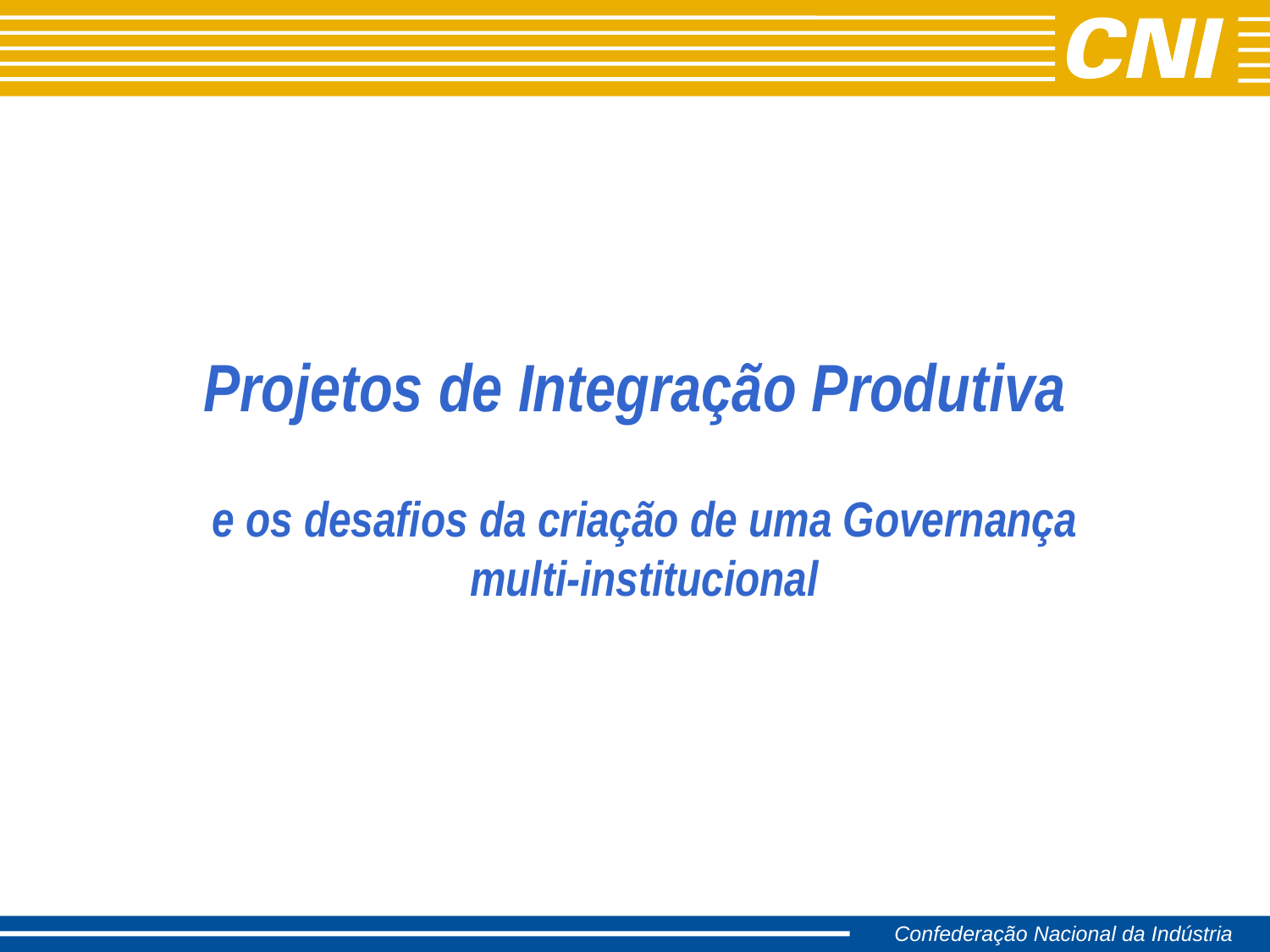

# Projetos de Integração Produtiva
e os desafios da criação de uma Governança multi-institucional